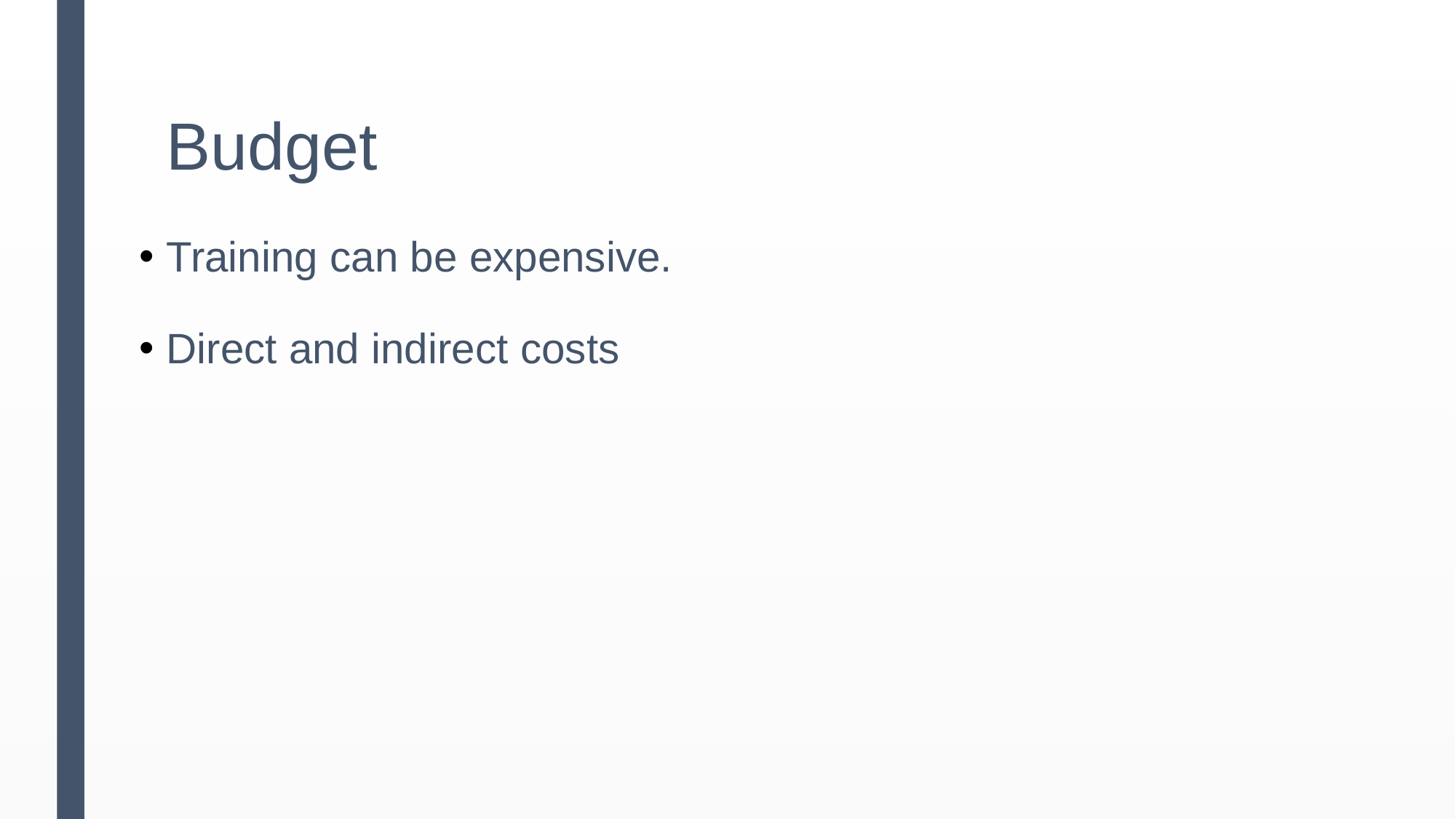

# Budget
Training can be expensive.

Direct and indirect costs